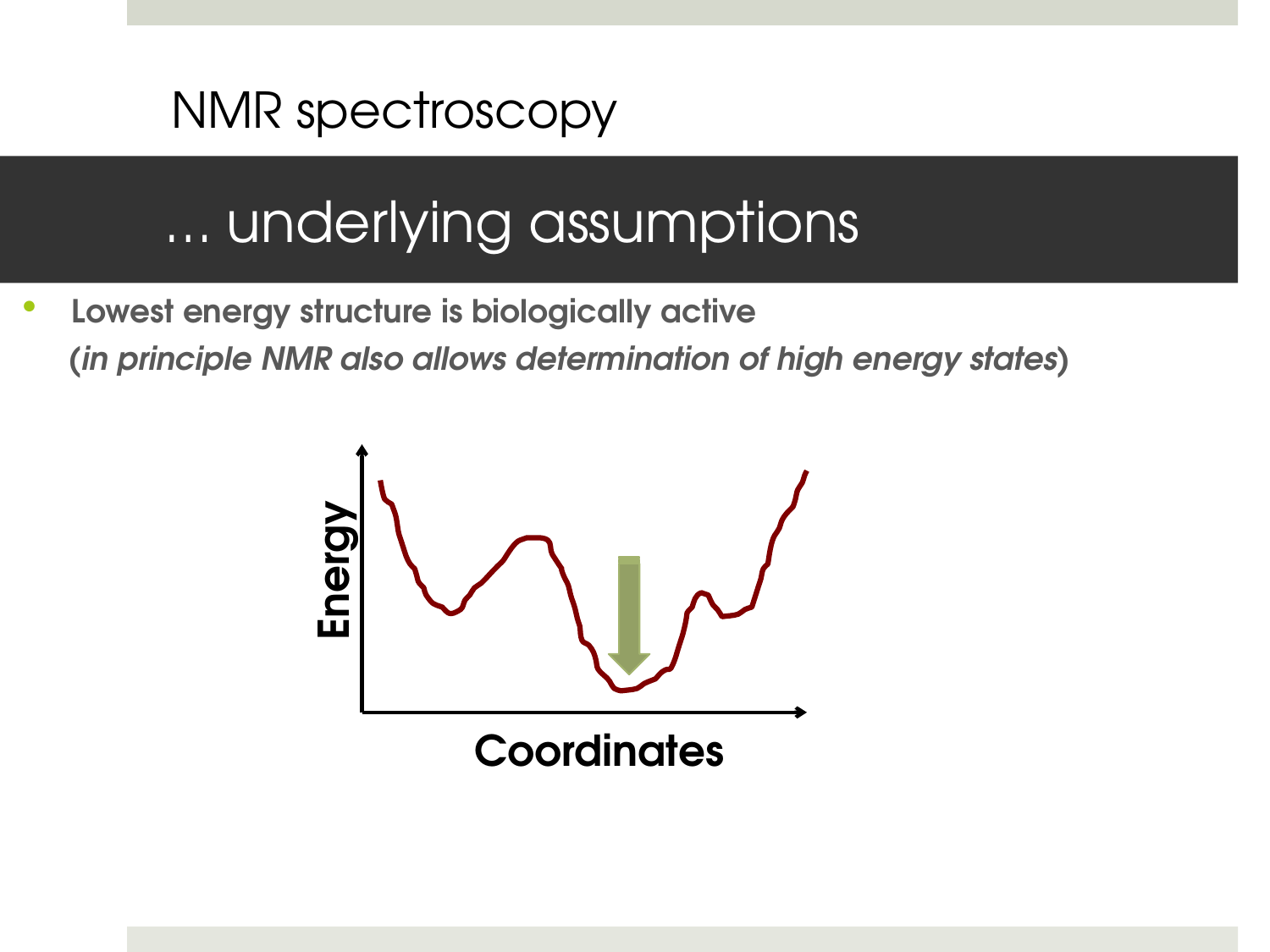

NMR spectroscopy
# … underlying assumptions
Lowest energy structure is biologically active
     (in principle NMR also allows determination of high energy states)

Energy

Coordinates